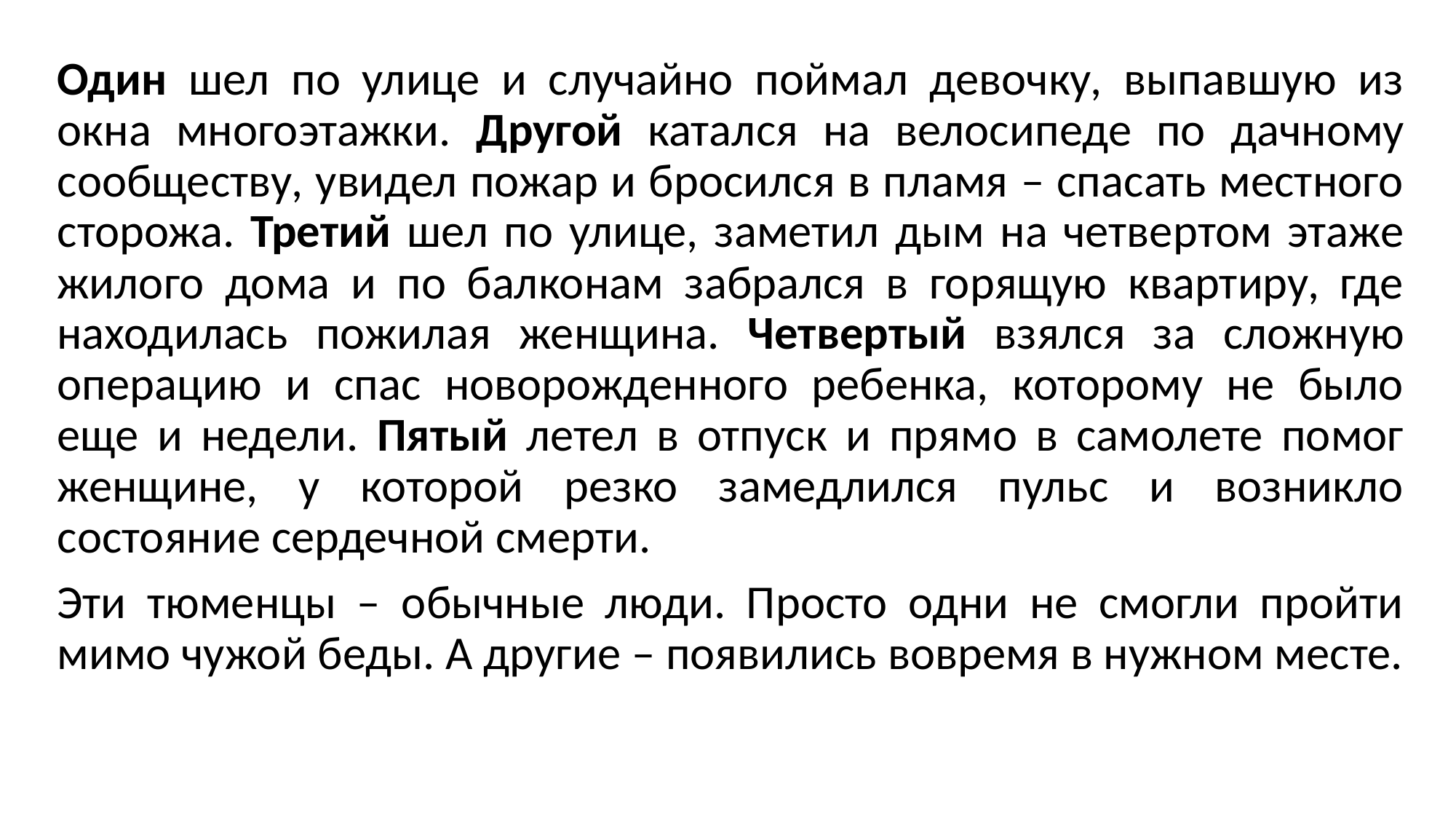

Один шел по улице и случайно поймал девочку, выпавшую из окна многоэтажки. Другой катался на велосипеде по дачному сообществу, увидел пожар и бросился в пламя – спасать местного сторожа. Третий шел по улице, заметил дым на четвертом этаже жилого дома и по балконам забрался в горящую квартиру, где находилась пожилая женщина. Четвертый взялся за сложную операцию и спас новорожденного ребенка, которому не было еще и недели. Пятый летел в отпуск и прямо в самолете помог женщине, у которой резко замедлился пульс и возникло состояние сердечной смерти.
Эти тюменцы – обычные люди. Просто одни не смогли пройти мимо чужой беды. А другие – появились вовремя в нужном месте.